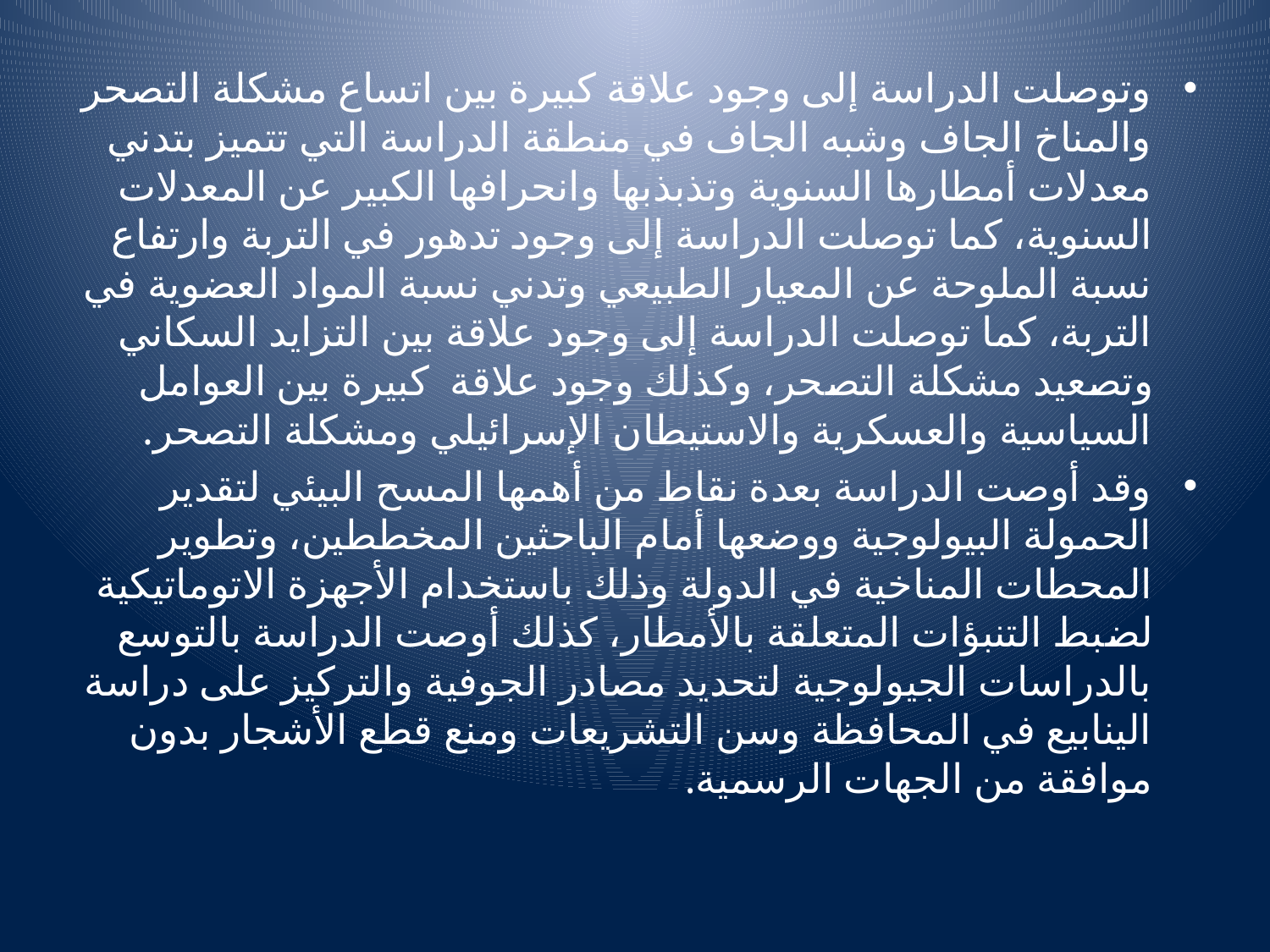

وتوصلت الدراسة إلى وجود علاقة كبيرة بين اتساع مشكلة التصحر والمناخ الجاف وشبه الجاف في منطقة الدراسة التي تتميز بتدني معدلات أمطارها السنوية وتذبذبها وانحرافها الكبير عن المعدلات السنوية، كما توصلت الدراسة إلى وجود تدهور في التربة وارتفاع نسبة الملوحة عن المعيار الطبيعي وتدني نسبة المواد العضوية في التربة، كما توصلت الدراسة إلى وجود علاقة بين التزايد السكاني وتصعيد مشكلة التصحر، وكذلك وجود علاقة  كبيرة بين العوامل السياسية والعسكرية والاستيطان الإسرائيلي ومشكلة التصحر.
وقد أوصت الدراسة بعدة نقاط من أهمها المسح البيئي لتقدير الحمولة البيولوجية ووضعها أمام الباحثين المخططين، وتطوير المحطات المناخية في الدولة وذلك باستخدام الأجهزة الاتوماتيكية لضبط التنبؤات المتعلقة بالأمطار، كذلك أوصت الدراسة بالتوسع بالدراسات الجيولوجية لتحديد مصادر الجوفية والتركيز على دراسة الينابيع في المحافظة وسن التشريعات ومنع قطع الأشجار بدون موافقة من الجهات الرسمية.